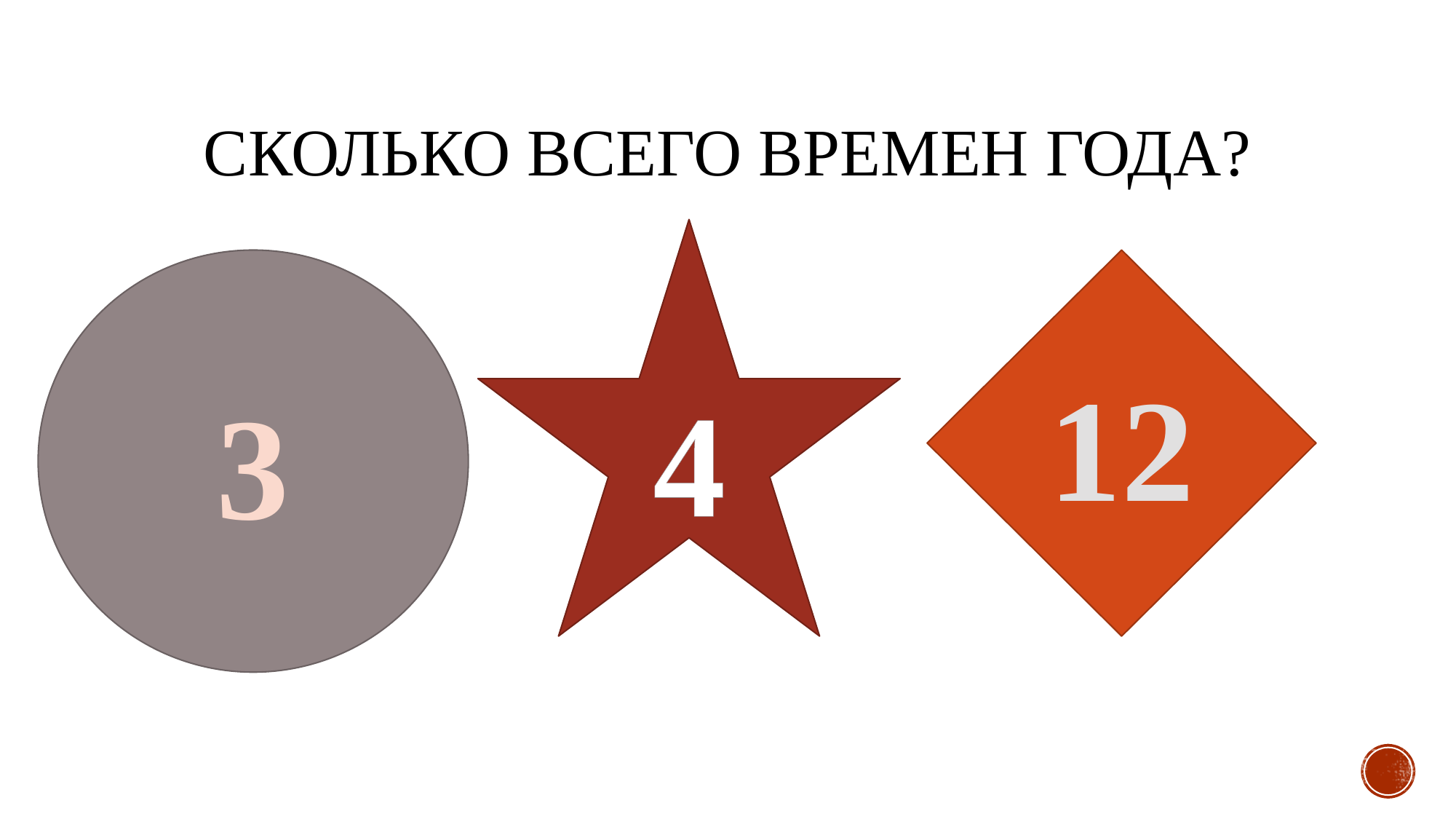

# Сколько всего времен года?
4
3
12